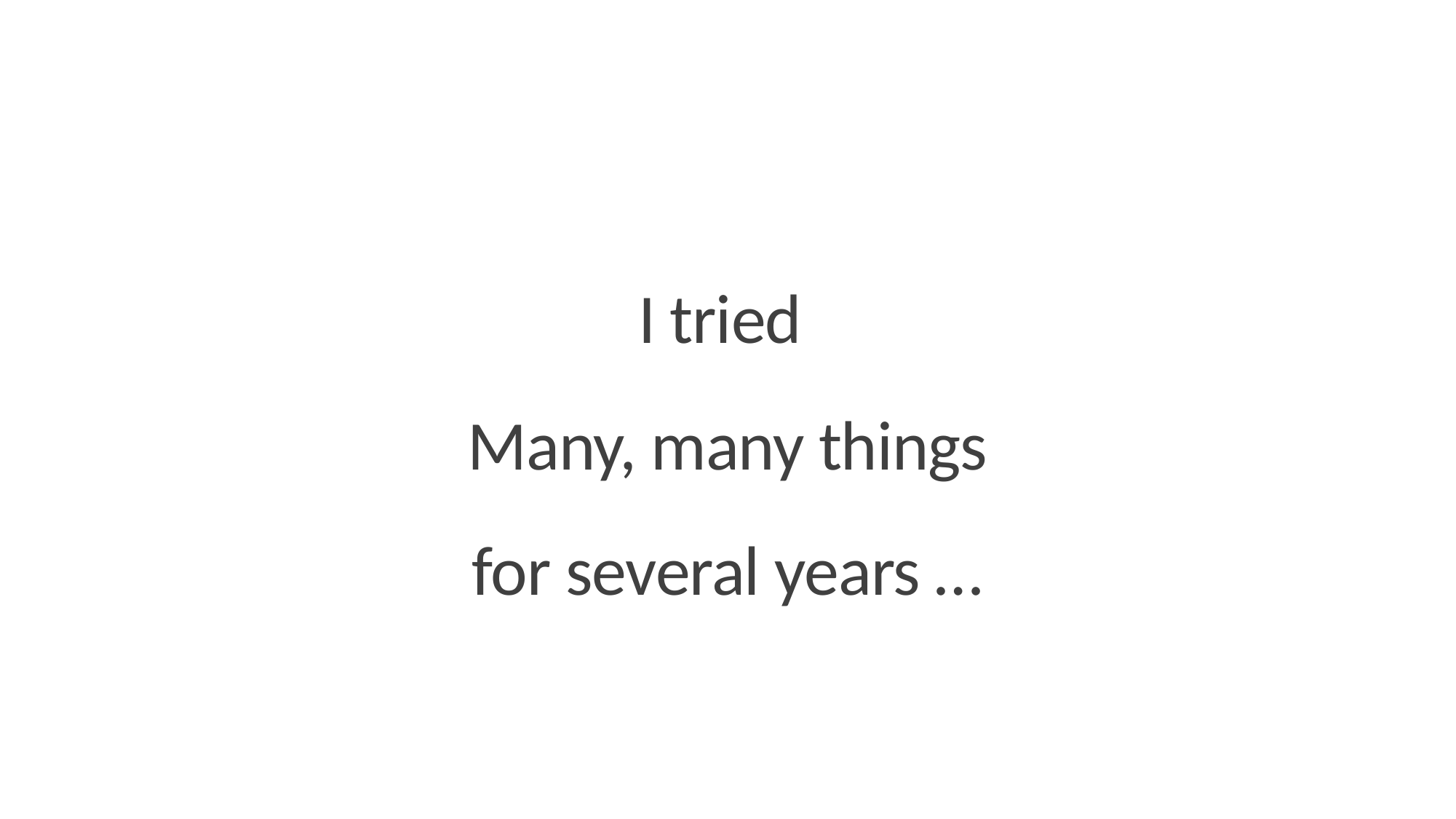

I tried
Many, many things
for several years …